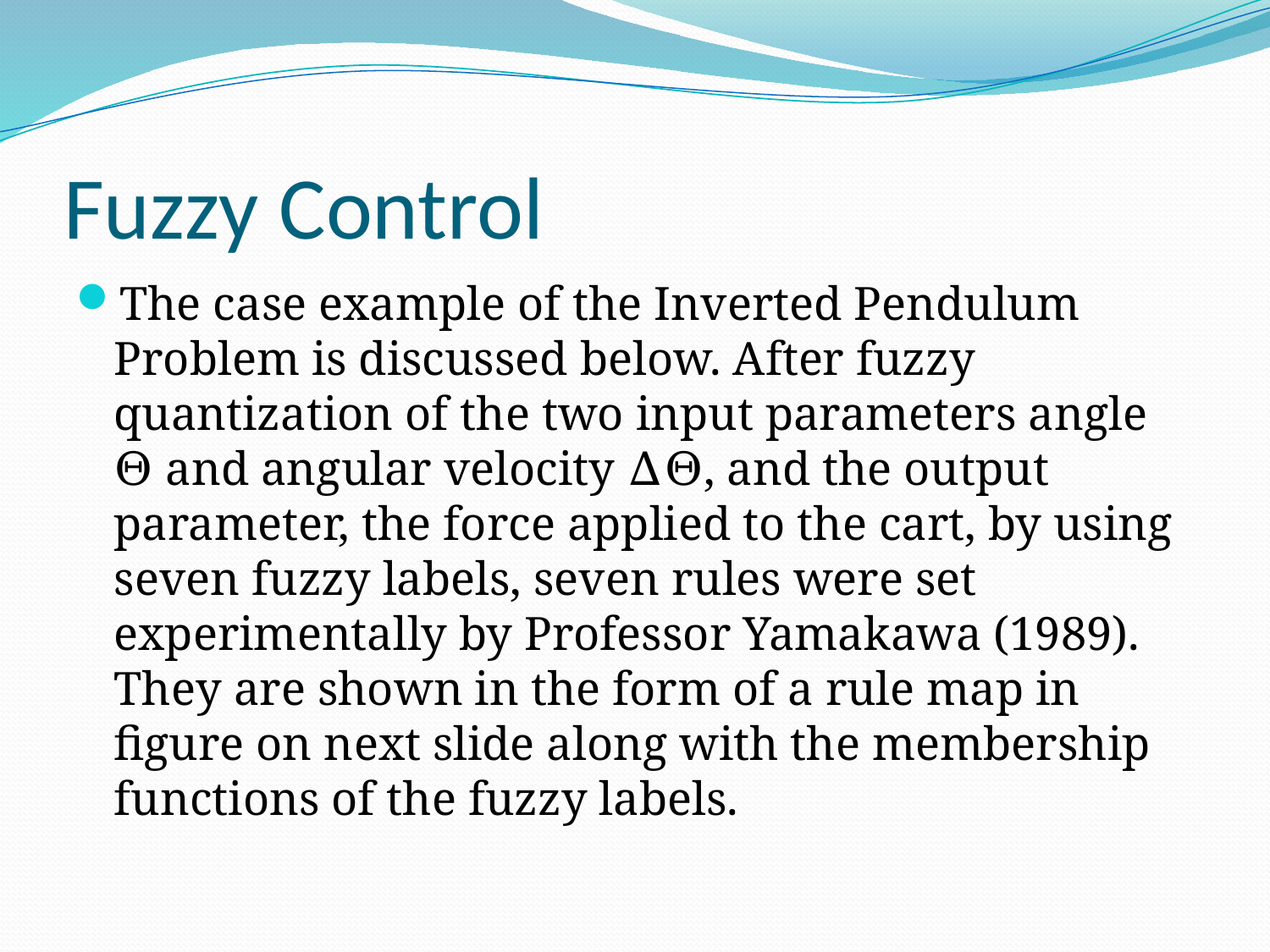

# Fuzzy Control
The case example of the Inverted Pendulum Problem is discussed below. After fuzzy quantization of the two input parameters angle Θ and angular velocity ΔΘ, and the output parameter, the force applied to the cart, by using seven fuzzy labels, seven rules were set experimentally by Professor Yamakawa (1989). They are shown in the form of a rule map in figure on next slide along with the membership functions of the fuzzy labels.